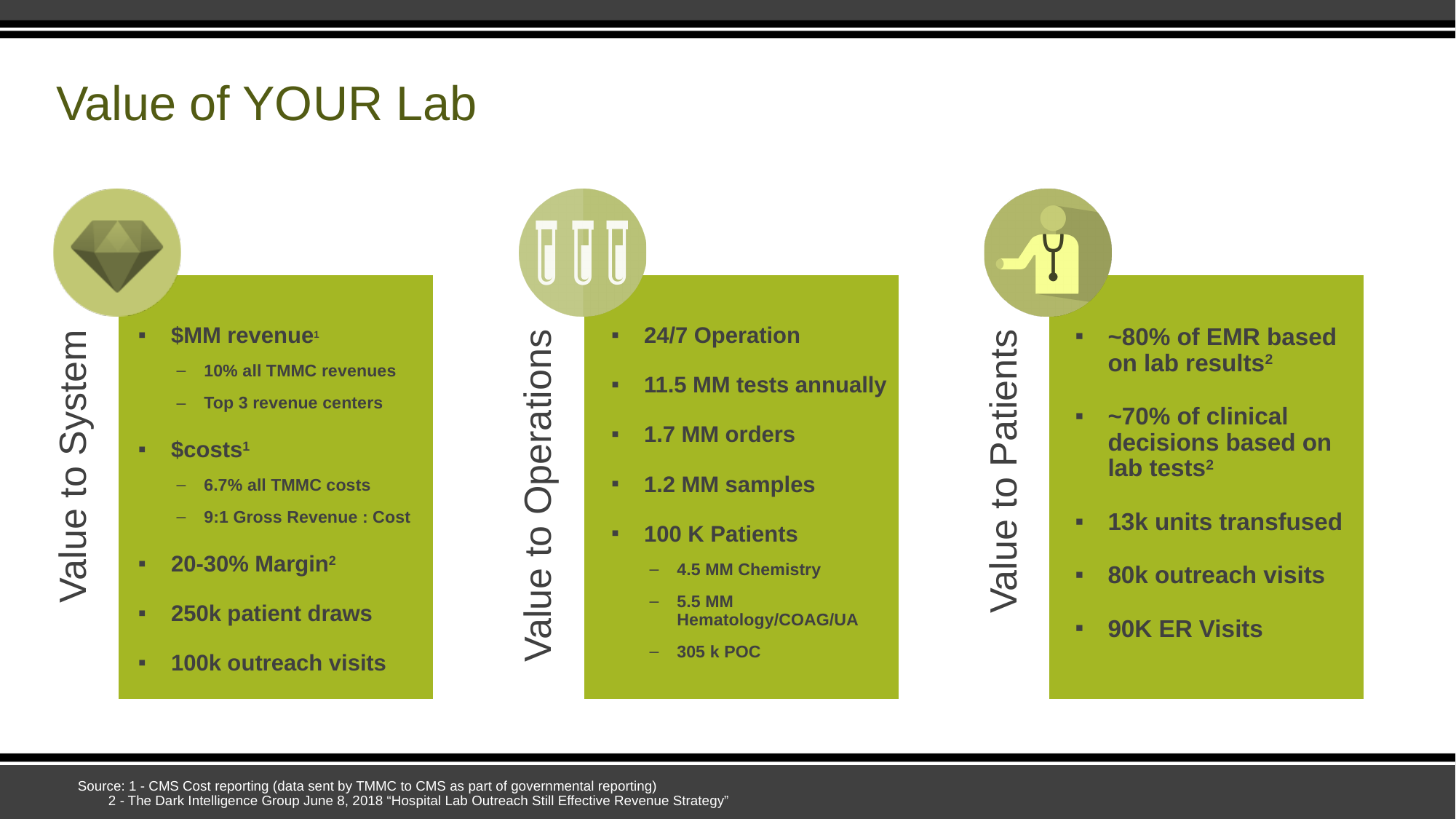

# Value of YOUR Lab

Value to System

Value to Operations

Value to Patients
$MM revenue1
10% all TMMC revenues
Top 3 revenue centers
$costs1
6.7% all TMMC costs
9:1 Gross Revenue : Cost
20-30% Margin2
250k patient draws
100k outreach visits
24/7 Operation
11.5 MM tests annually
1.7 MM orders
1.2 MM samples
100 K Patients
4.5 MM Chemistry
5.5 MM Hematology/COAG/UA
305 k POC
~80% of EMR based on lab results2
~70% of clinical decisions based on lab tests2
13k units transfused
80k outreach visits
90K ER Visits
Source: 1 - CMS Cost reporting (data sent by TMMC to CMS as part of governmental reporting)
        2 - The Dark Intelligence Group June 8, 2018 “Hospital Lab Outreach Still Effective Revenue Strategy”